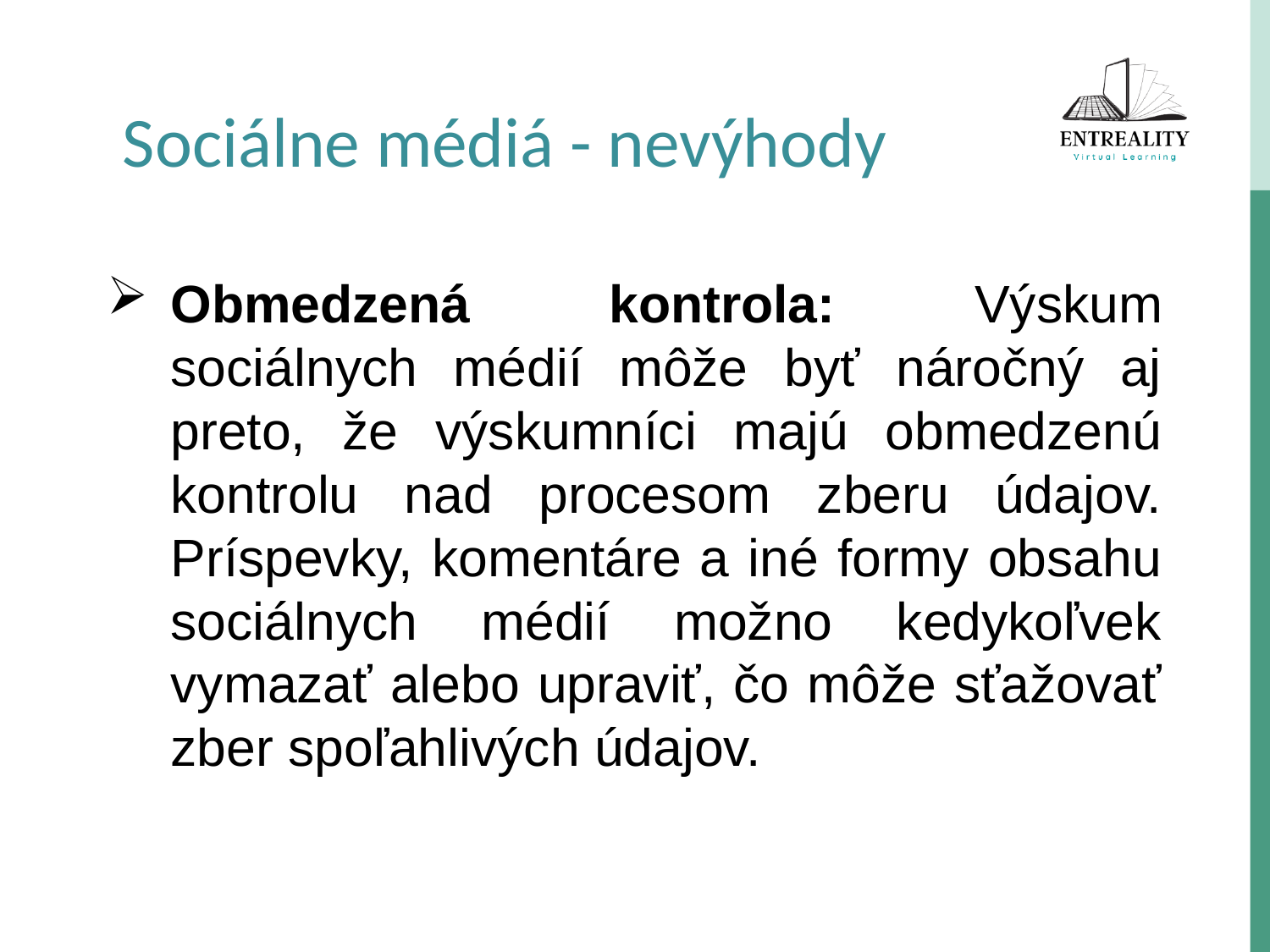

Sociálne médiá - nevýhody
Obmedzená kontrola: Výskum sociálnych médií môže byť náročný aj preto, že výskumníci majú obmedzenú kontrolu nad procesom zberu údajov. Príspevky, komentáre a iné formy obsahu sociálnych médií možno kedykoľvek vymazať alebo upraviť, čo môže sťažovať zber spoľahlivých údajov.